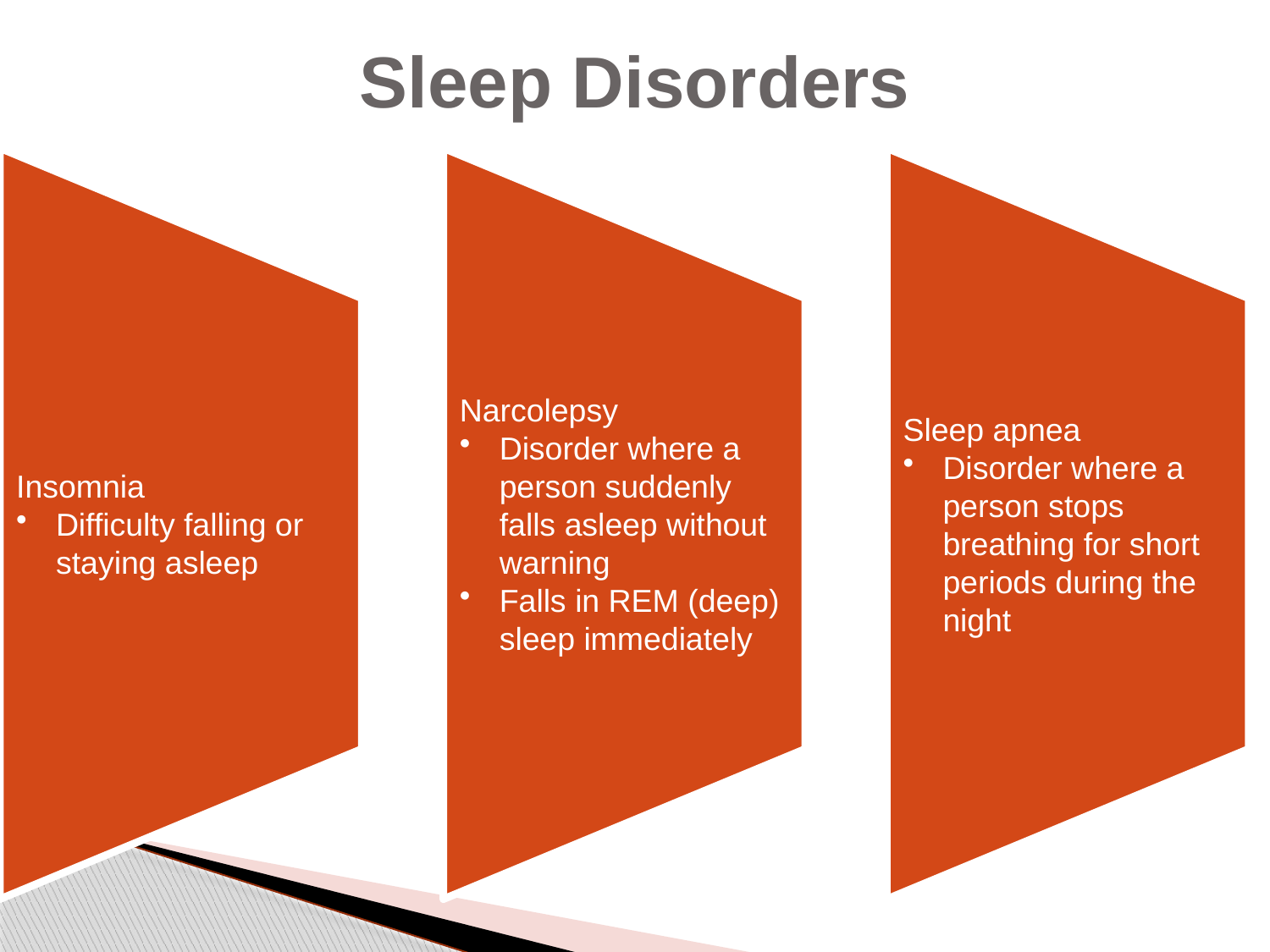

# Sleep Disorders
Insomnia
Difficulty falling or staying asleep
Narcolepsy
Disorder where a person suddenly falls asleep without warning
Falls in REM (deep) sleep immediately
Sleep apnea
Disorder where a person stops breathing for short periods during the night